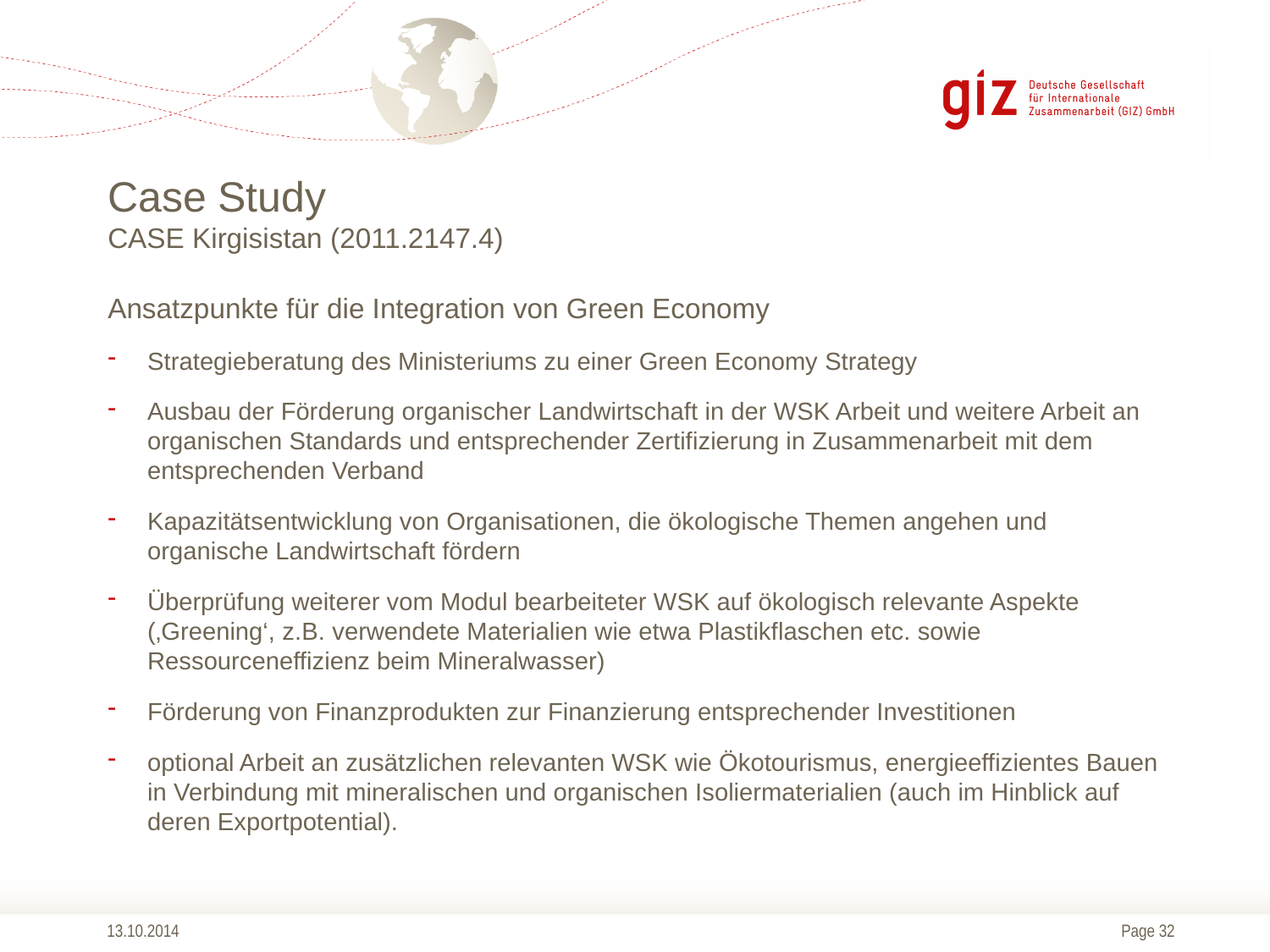

# Case Study CASE Kirgisistan (2011.2147.4)
Ansatzpunkte für die Integration von Green Economy
Strategieberatung des Ministeriums zu einer Green Economy Strategy
Ausbau der Förderung organischer Landwirtschaft in der WSK Arbeit und weitere Arbeit an organischen Standards und entsprechender Zertifizierung in Zusammenarbeit mit dem entsprechenden Verband
Kapazitätsentwicklung von Organisationen, die ökologische Themen angehen und organische Landwirtschaft fördern
Überprüfung weiterer vom Modul bearbeiteter WSK auf ökologisch relevante Aspekte (‚Greening‘, z.B. verwendete Materialien wie etwa Plastikflaschen etc. sowie Ressourceneffizienz beim Mineralwasser)
Förderung von Finanzprodukten zur Finanzierung entsprechender Investitionen
optional Arbeit an zusätzlichen relevanten WSK wie Ökotourismus, energieeffizientes Bauen in Verbindung mit mineralischen und organischen Isoliermaterialien (auch im Hinblick auf deren Exportpotential).
13.10.2014